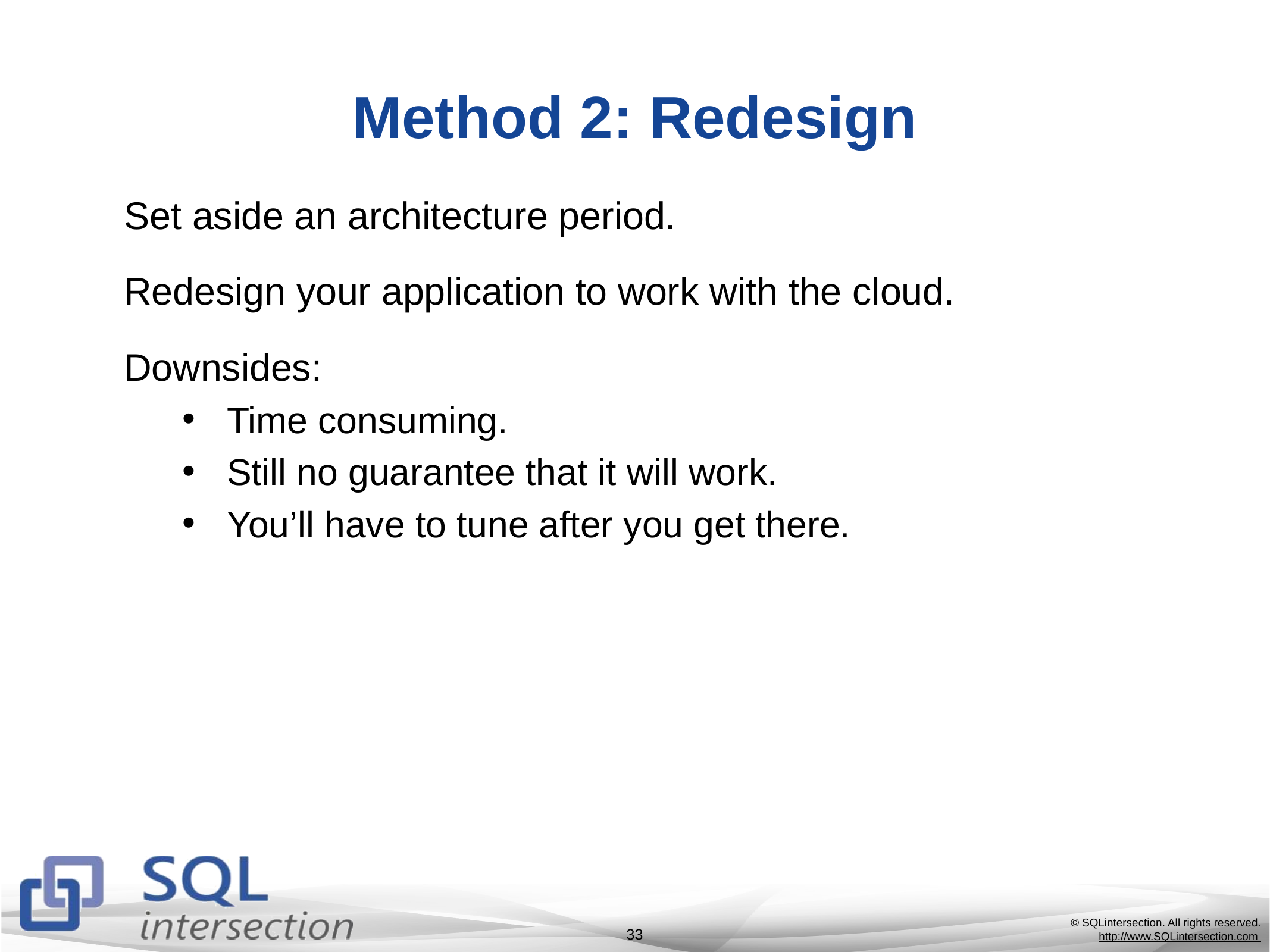

# Method 2: Redesign
Set aside an architecture period.
Redesign your application to work with the cloud.
Downsides:
Time consuming.
Still no guarantee that it will work.
You’ll have to tune after you get there.